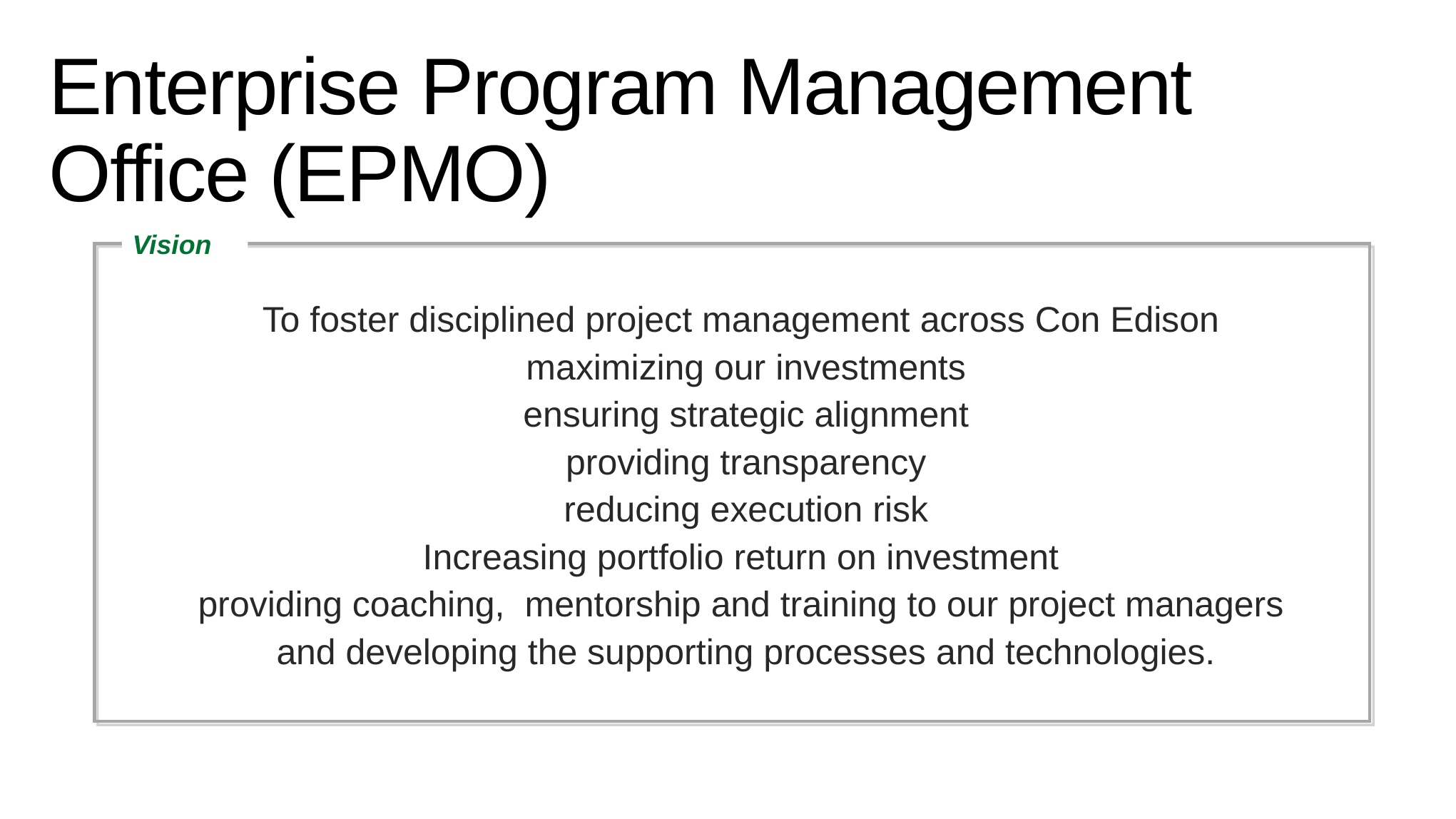

# Enterprise Program Management Office (EPMO)
Vision

To foster disciplined project management across Con Edison
 maximizing our investments
 ensuring strategic alignment
 providing transparency
 reducing execution risk
Increasing portfolio return on investment
providing coaching,  mentorship and training to our project managers
 and developing the supporting processes and technologies.